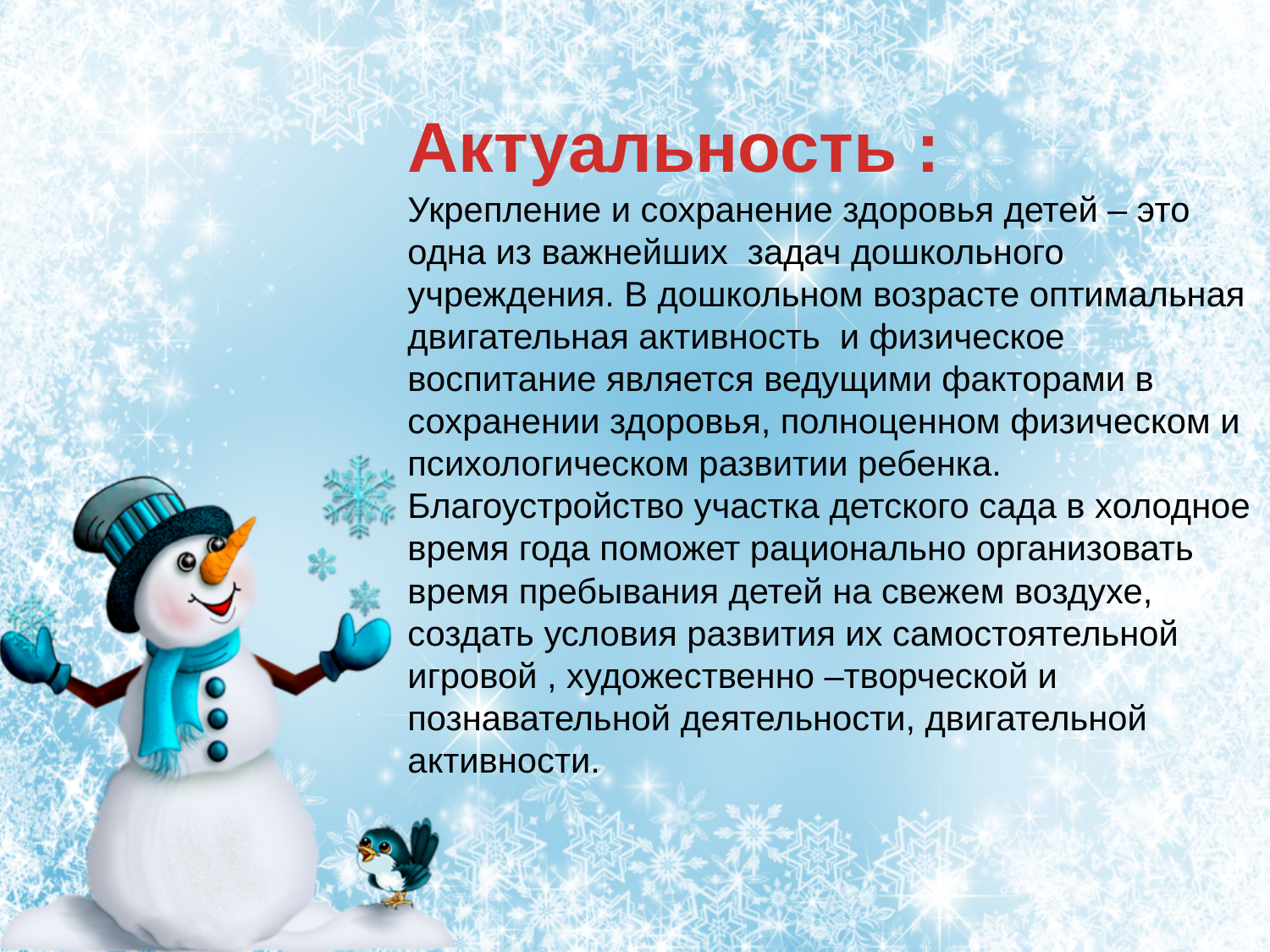

# Актуальность : Укрепление и сохранение здоровья детей – это  одна из важнейших  задач дошкольного учреждения. В дошкольном возрасте оптимальная двигательная активность  и физическое воспитание является ведущими факторами в сохранении здоровья, полноценном физическом и психологическом развитии ребенка. Благоустройство участка детского сада в холодное время года поможет рационально организовать время пребывания детей на свежем воздухе, создать условия развития их самостоятельной игровой , художественно –творческой и познавательной деятельности, двигательной активности.